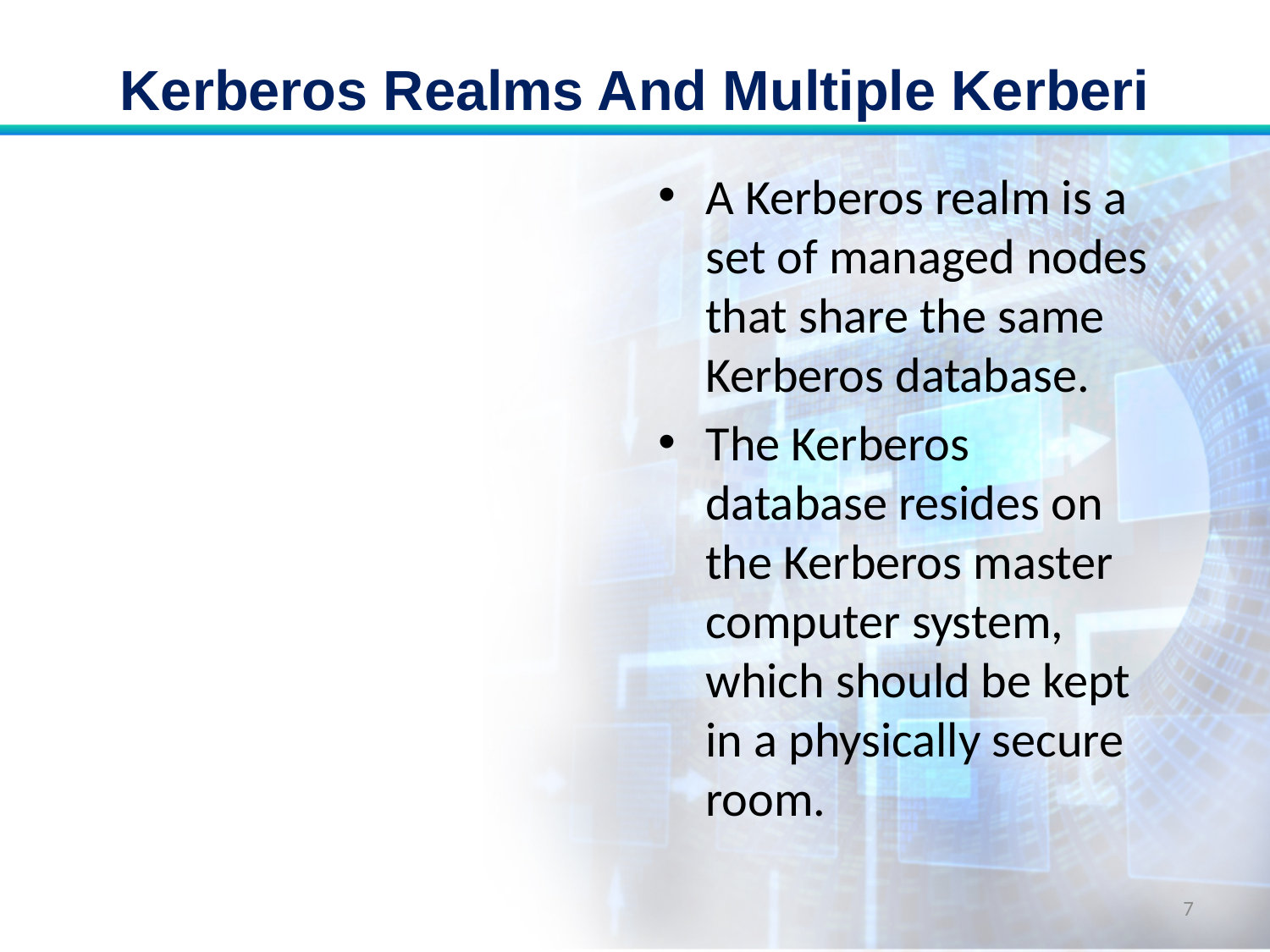

# Kerberos Realms And Multiple Kerberi
A Kerberos realm is a set of managed nodes that share the same Kerberos database.
The Kerberos database resides on the Kerberos master computer system, which should be kept in a physically secure room.
7